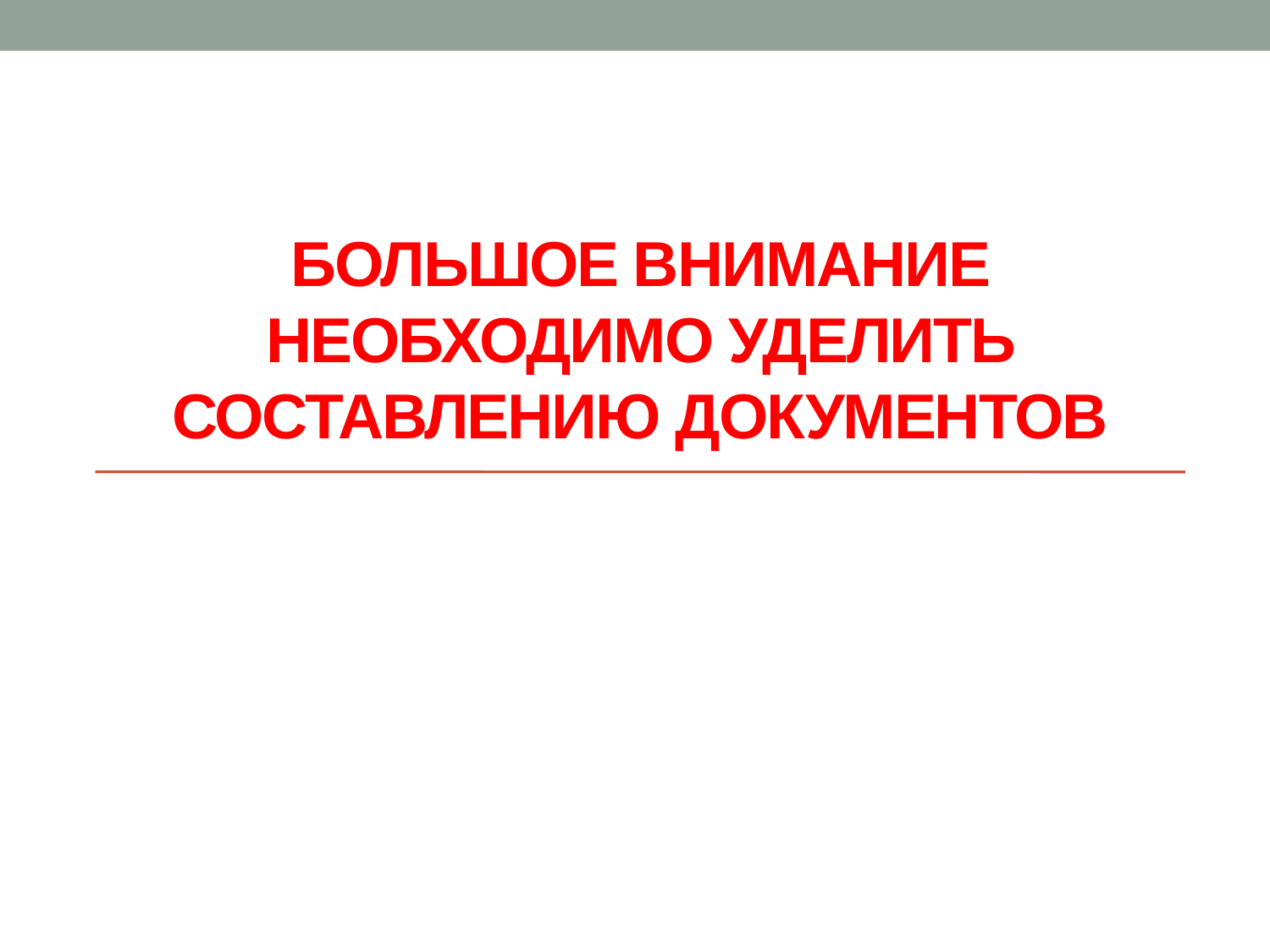

# Большое внимание необходимо уделить составлению документов